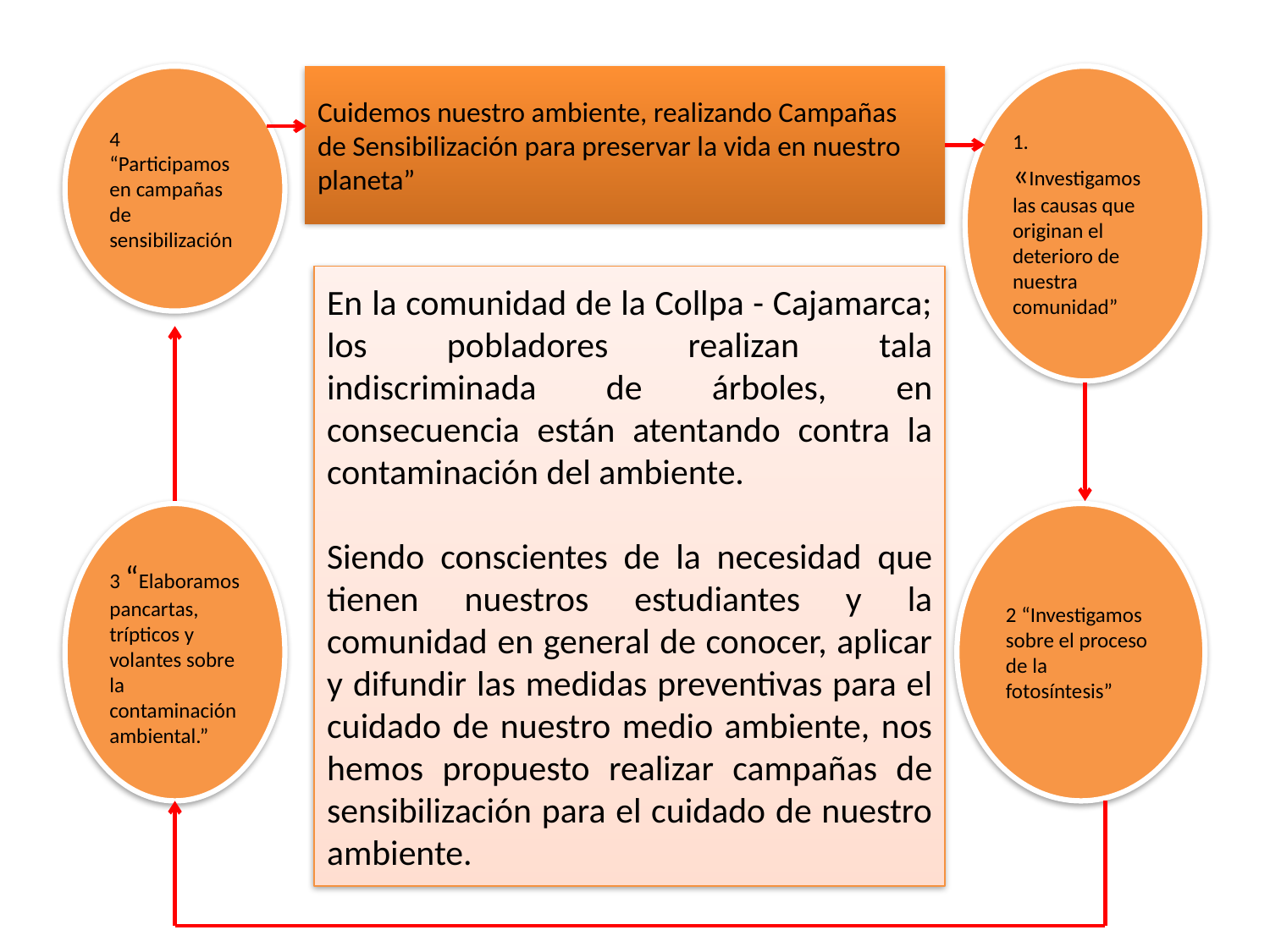

4 “Participamos en campañas de sensibilización

Cuidemos nuestro ambiente, realizando Campañas de Sensibilización para preservar la vida en nuestro planeta”

1. «Investigamos las causas que originan el deterioro de nuestra comunidad”

En la comunidad de la Collpa - Cajamarca; los pobladores realizan tala indiscriminada de árboles, en consecuencia están atentando contra la contaminación del ambiente.

Siendo conscientes de la necesidad que tienen nuestros estudiantes y la comunidad en general de conocer, aplicar y difundir las medidas preventivas para el cuidado de nuestro medio ambiente, nos hemos propuesto realizar campañas de sensibilización para el cuidado de nuestro ambiente.

3 “Elaboramos pancartas, trípticos y volantes sobre la contaminación ambiental.”

2 “Investigamos sobre el proceso de la fotosíntesis”